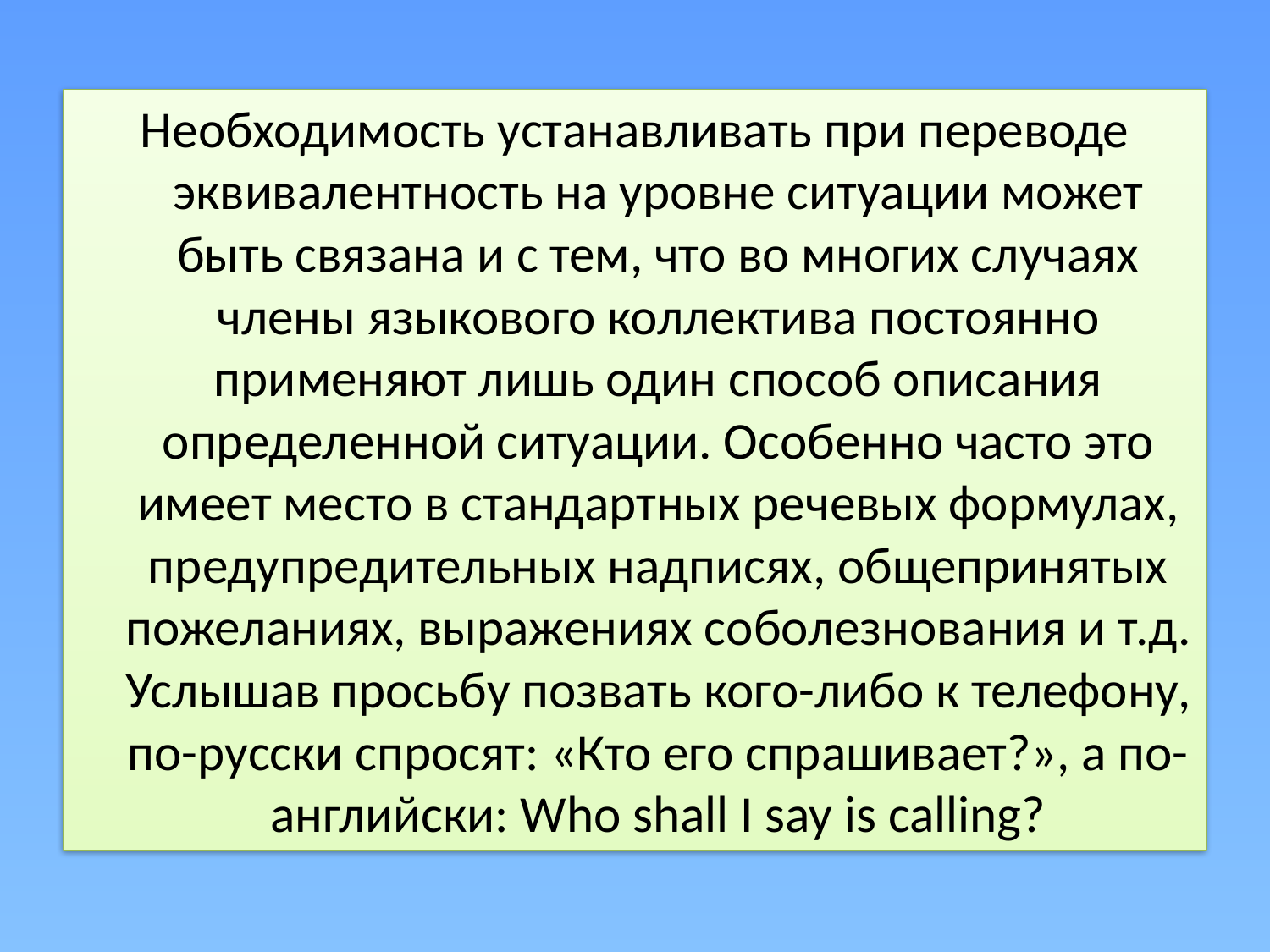

Необходимость устанавливать при переводе эквивалентность на уровне ситуации может быть связана и с тем, что во многих случаях члены языкового коллектива постоянно применяют лишь один способ описания определенной ситуации. Особенно часто это имеет место в стандартных речевых формулах, предупредительных надписях, общепринятых пожела­ниях, выражениях соболезнования и т.д. Услышав просьбу позвать кого-либо к телефону, по-русски спросят: «Кто его спрашивает?», а по-английски: Who shall I say is calling?